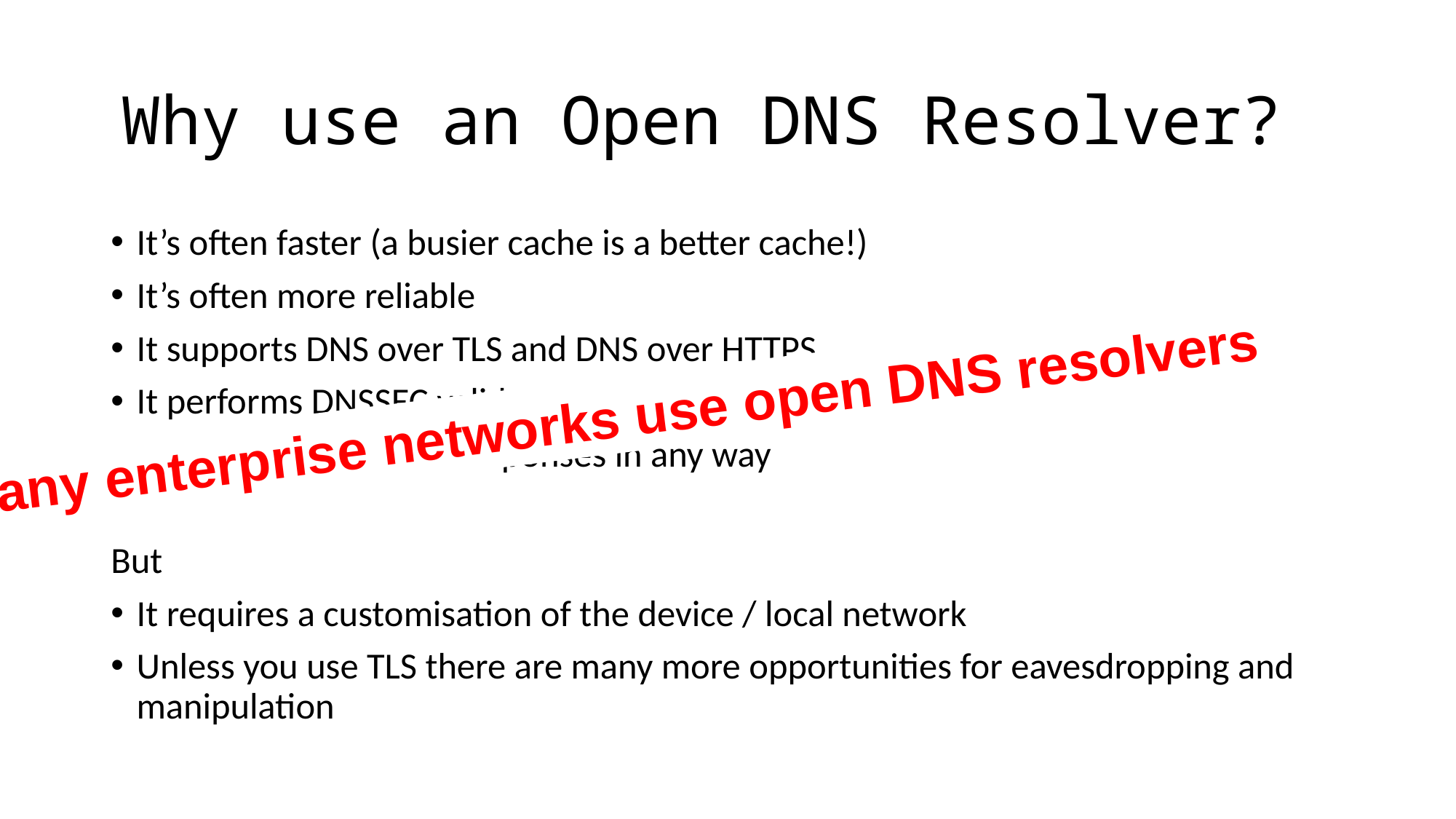

# Why use an Open DNS Resolver?
It’s often faster (a busier cache is a better cache!)
It’s often more reliable
It supports DNS over TLS and DNS over HTTPS
It performs DNSSEC validation
It does not filter DNS responses in any way

But
It requires a customisation of the device / local network
Unless you use TLS there are many more opportunities for eavesdropping and manipulation
Many enterprise networks use open DNS resolvers